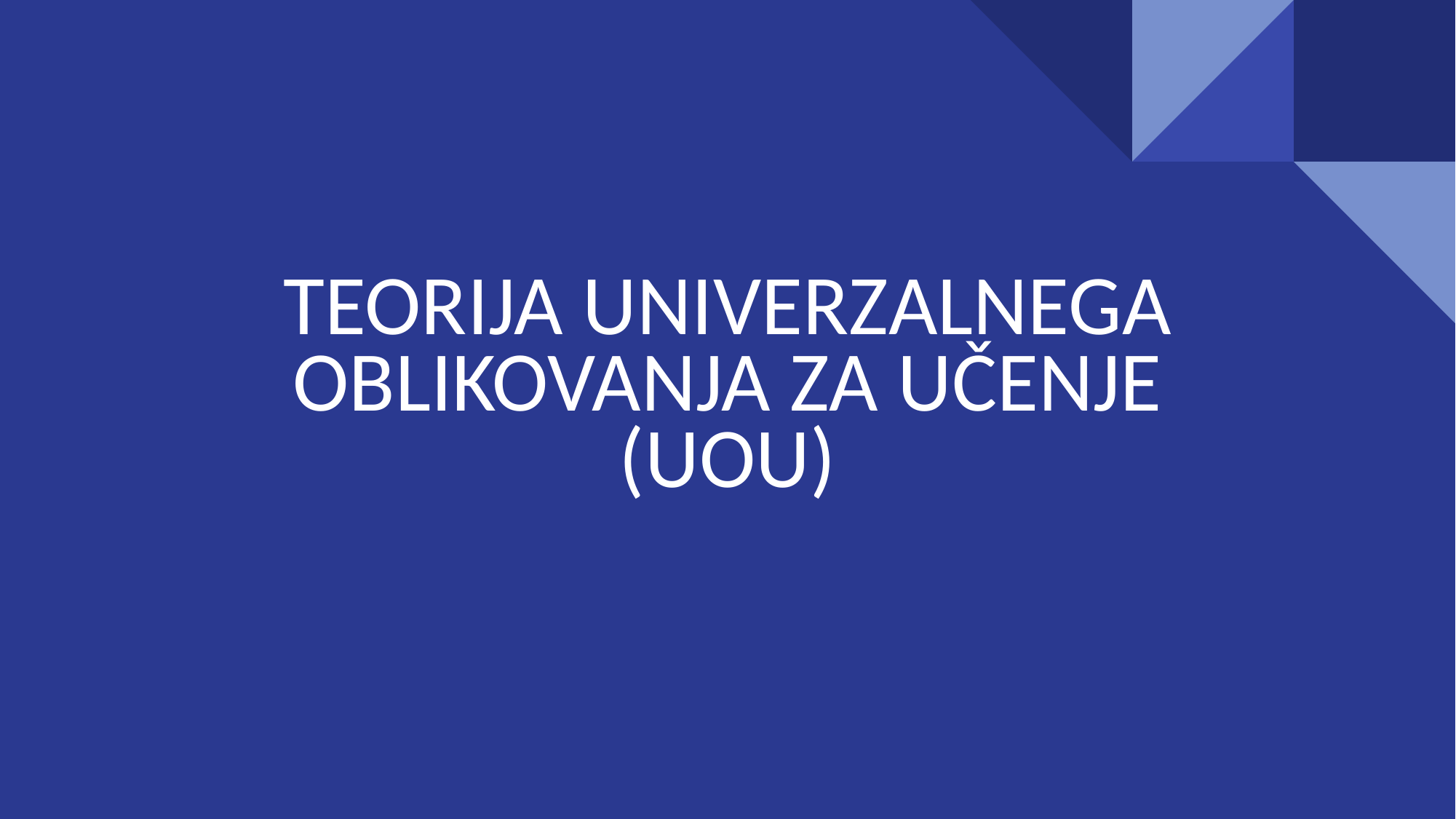

# TEORIJA UNIVERZALNEGA OBLIKOVANJA ZA UČENJE (UOU)